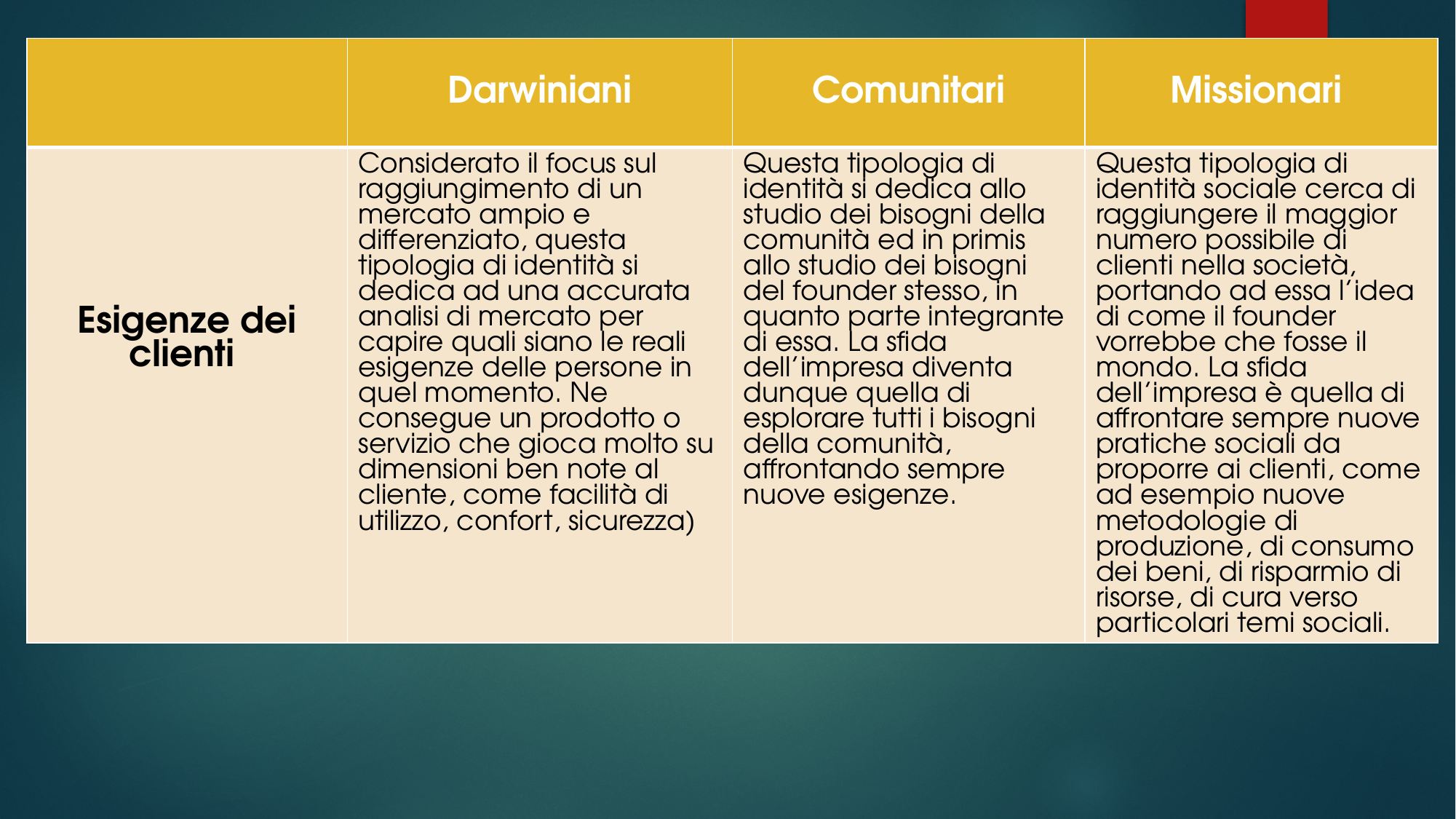

|  | Darwiniani | Comunitari | Missionari |
| --- | --- | --- | --- |
| Esigenze dei clienti | Considerato il focus sul raggiungimento di un mercato ampio e differenziato, questa tipologia di identità si dedica ad una accurata analisi di mercato per capire quali siano le reali esigenze delle persone in quel momento. Ne consegue un prodotto o servizio che gioca molto su dimensioni ben note al cliente, come facilità di utilizzo, confort, sicurezza) | Questa tipologia di identità si dedica allo studio dei bisogni della comunità ed in primis allo studio dei bisogni del founder stesso, in quanto parte integrante di essa. La sfida dell’impresa diventa dunque quella di esplorare tutti i bisogni della comunità, affrontando sempre nuove esigenze. | Questa tipologia di identità sociale cerca di raggiungere il maggior numero possibile di clienti nella società, portando ad essa l’idea di come il founder vorrebbe che fosse il mondo. La sfida dell’impresa è quella di affrontare sempre nuove pratiche sociali da proporre ai clienti, come ad esempio nuove metodologie di produzione, di consumo dei beni, di risparmio di risorse, di cura verso particolari temi sociali. |